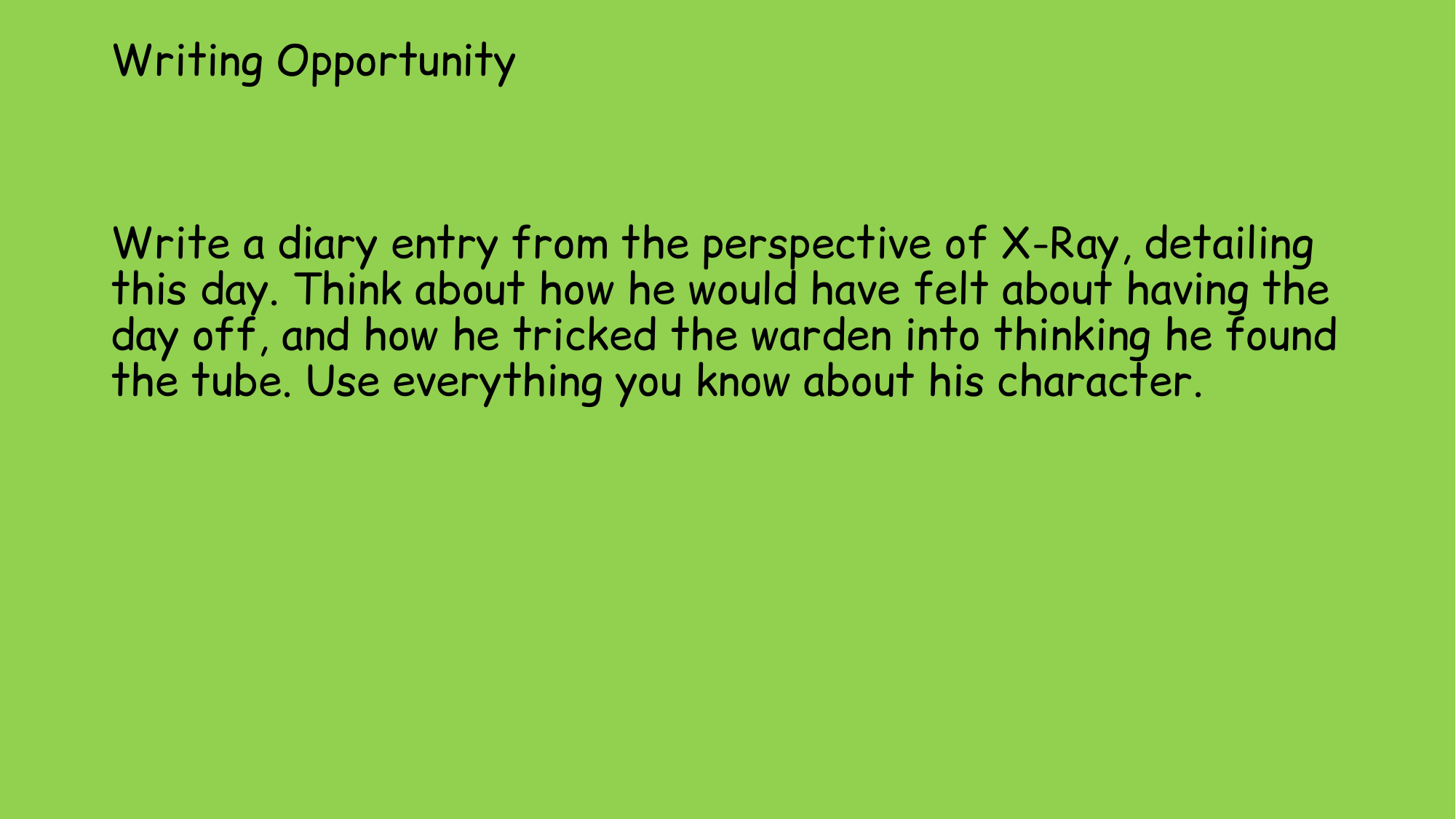

Writing Opportunity

Write a diary entry from the perspective of X-Ray, detailing this day. Think about how he would have felt about having the day off, and how he tricked the warden into thinking he found the tube. Use everything you know about his character.